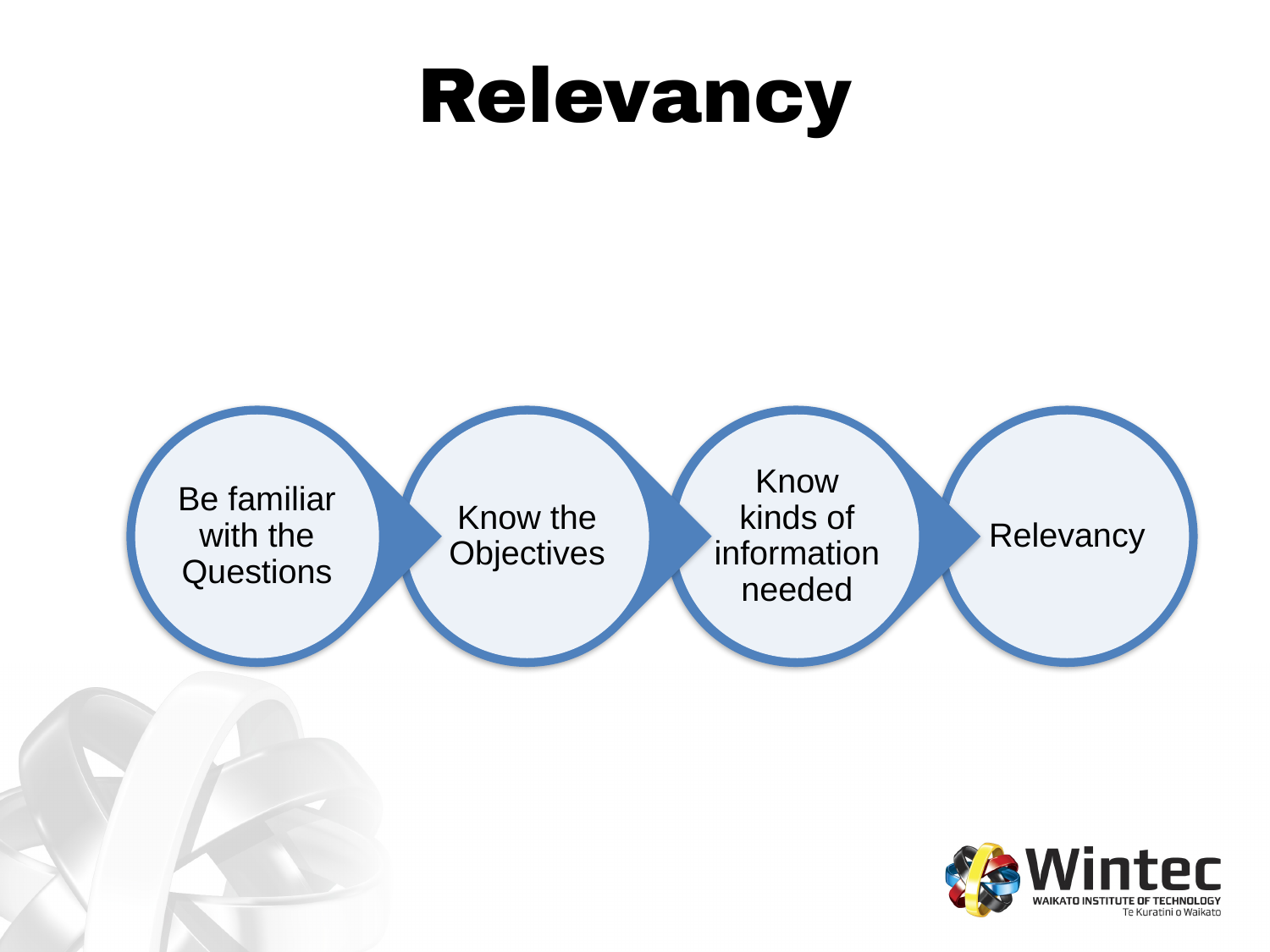

# Relevancy
Relevancy
Know kinds of information needed
Know the Objectives
Be familiar with the Questions